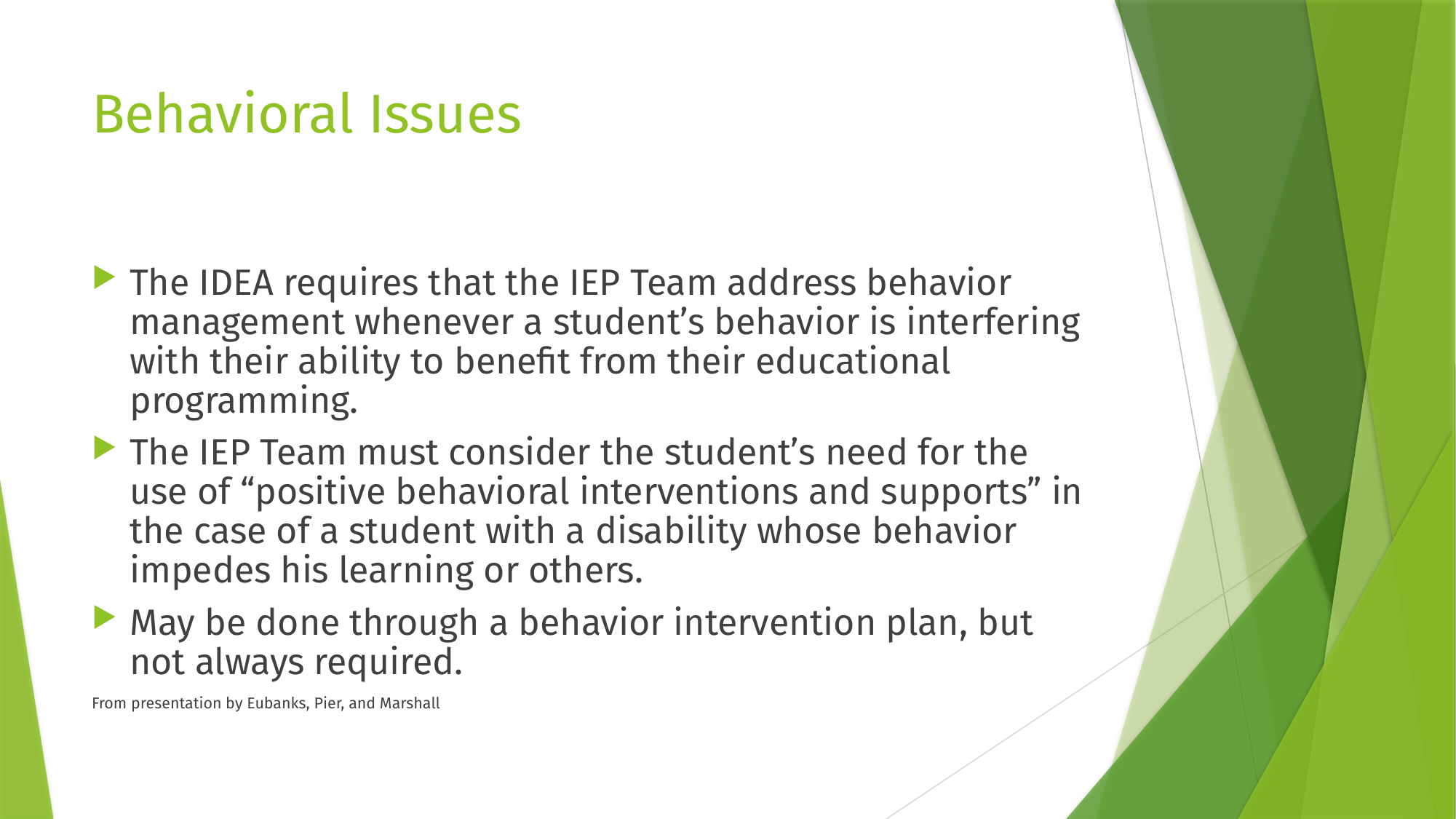

# Behavioral Issues
The IDEA requires that the IEP Team address behavior management whenever a student’s behavior is interfering with their ability to benefit from their educational programming.
The IEP Team must consider the student’s need for the use of “positive behavioral interventions and supports” in the case of a student with a disability whose behavior impedes his learning or others.
May be done through a behavior intervention plan, but not always required.
From presentation by Eubanks, Pier, and Marshall